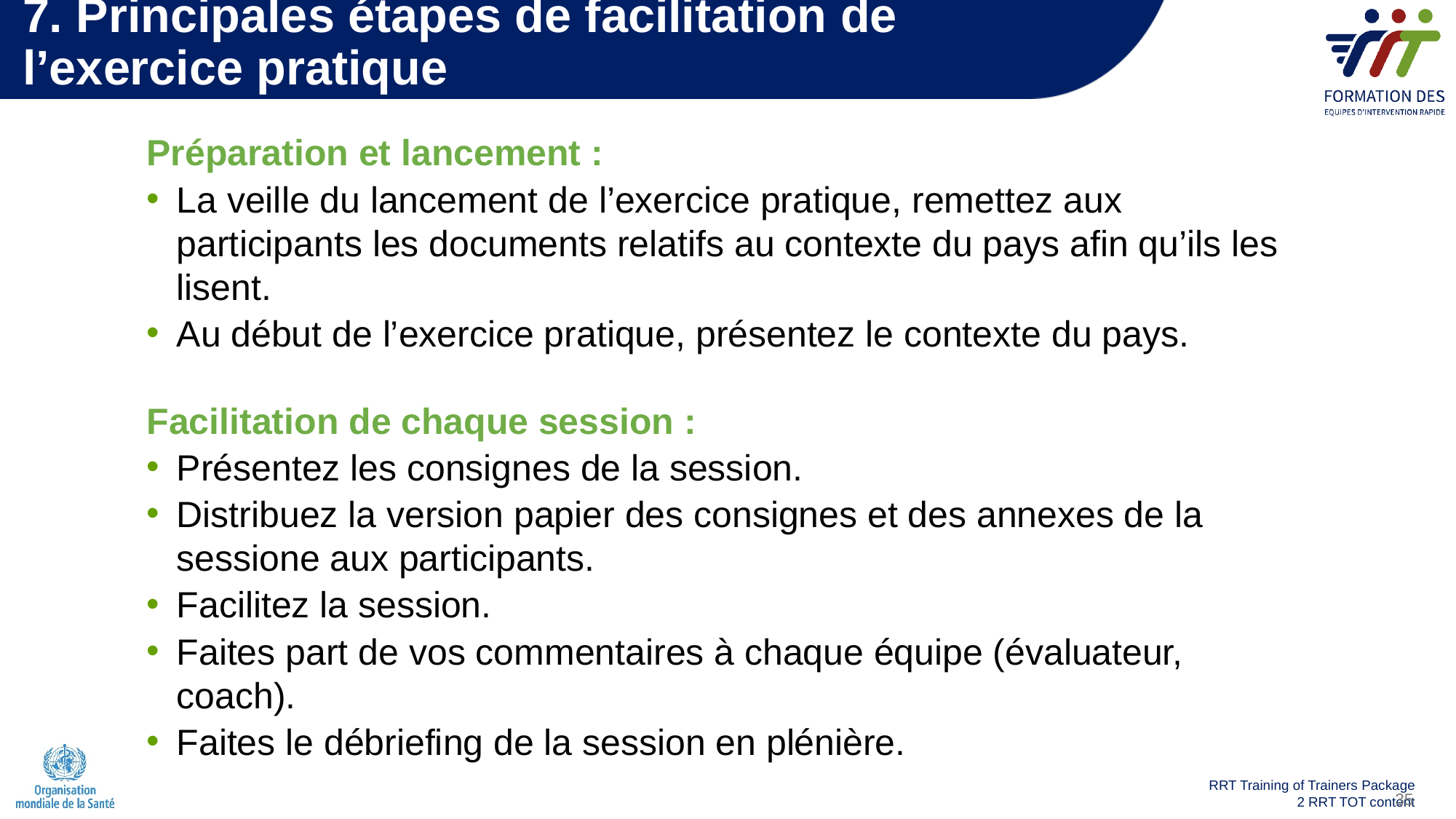

# 7. Principales étapes de facilitation de l’exercice pratique
Préparation et lancement :
La veille du lancement de l’exercice pratique, remettez aux participants les documents relatifs au contexte du pays afin qu’ils les lisent.
Au début de l’exercice pratique, présentez le contexte du pays.

Facilitation de chaque session :
Présentez les consignes de la session.
Distribuez la version papier des consignes et des annexes de la sessione aux participants.
Facilitez la session.
Faites part de vos commentaires à chaque équipe (évaluateur, coach).
Faites le débriefing de la session en plénière.